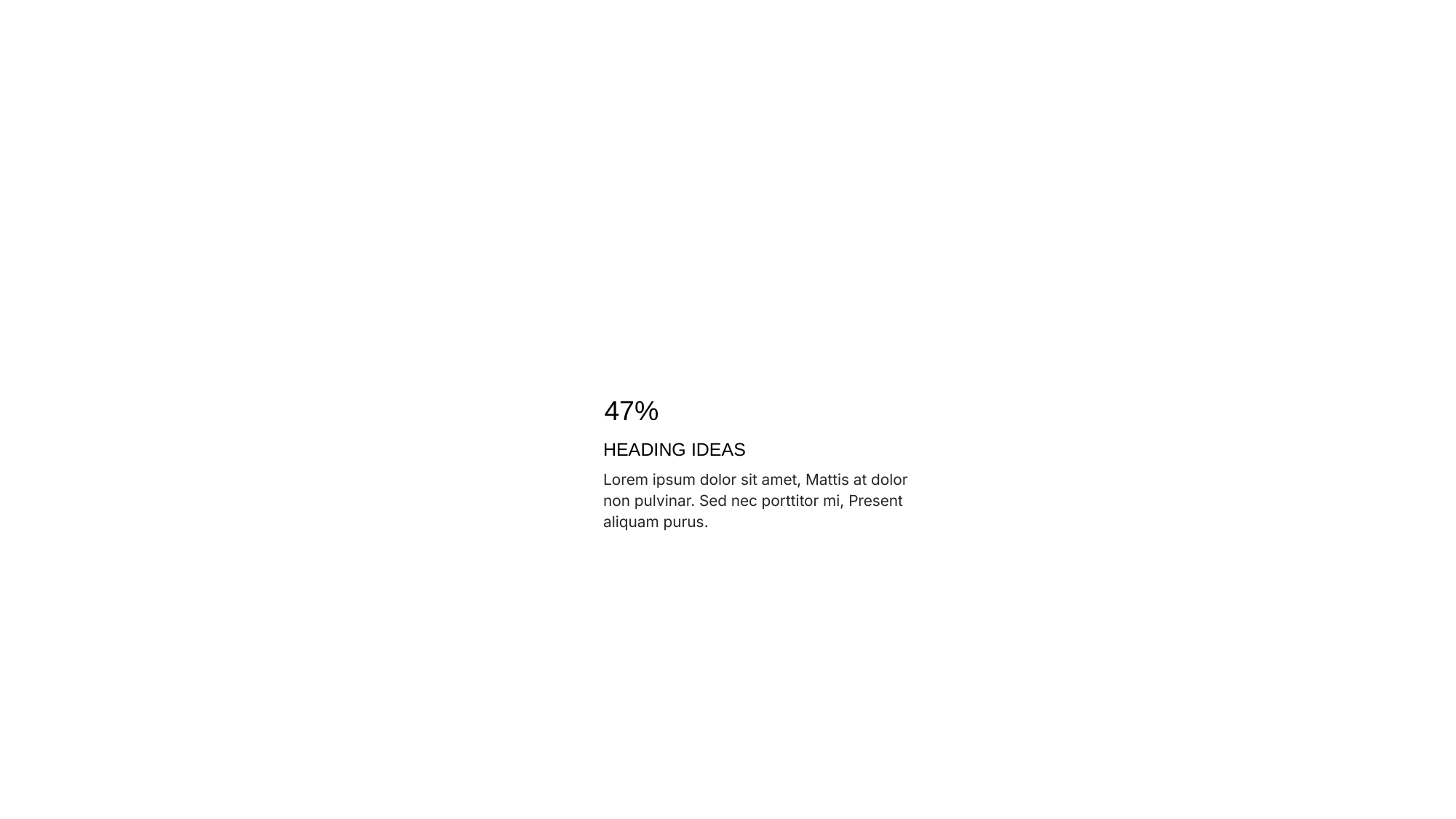

47%
HEADING IDEAS
Lorem ipsum dolor sit amet, Mattis at dolor non pulvinar. Sed nec porttitor mi, Present aliquam purus.